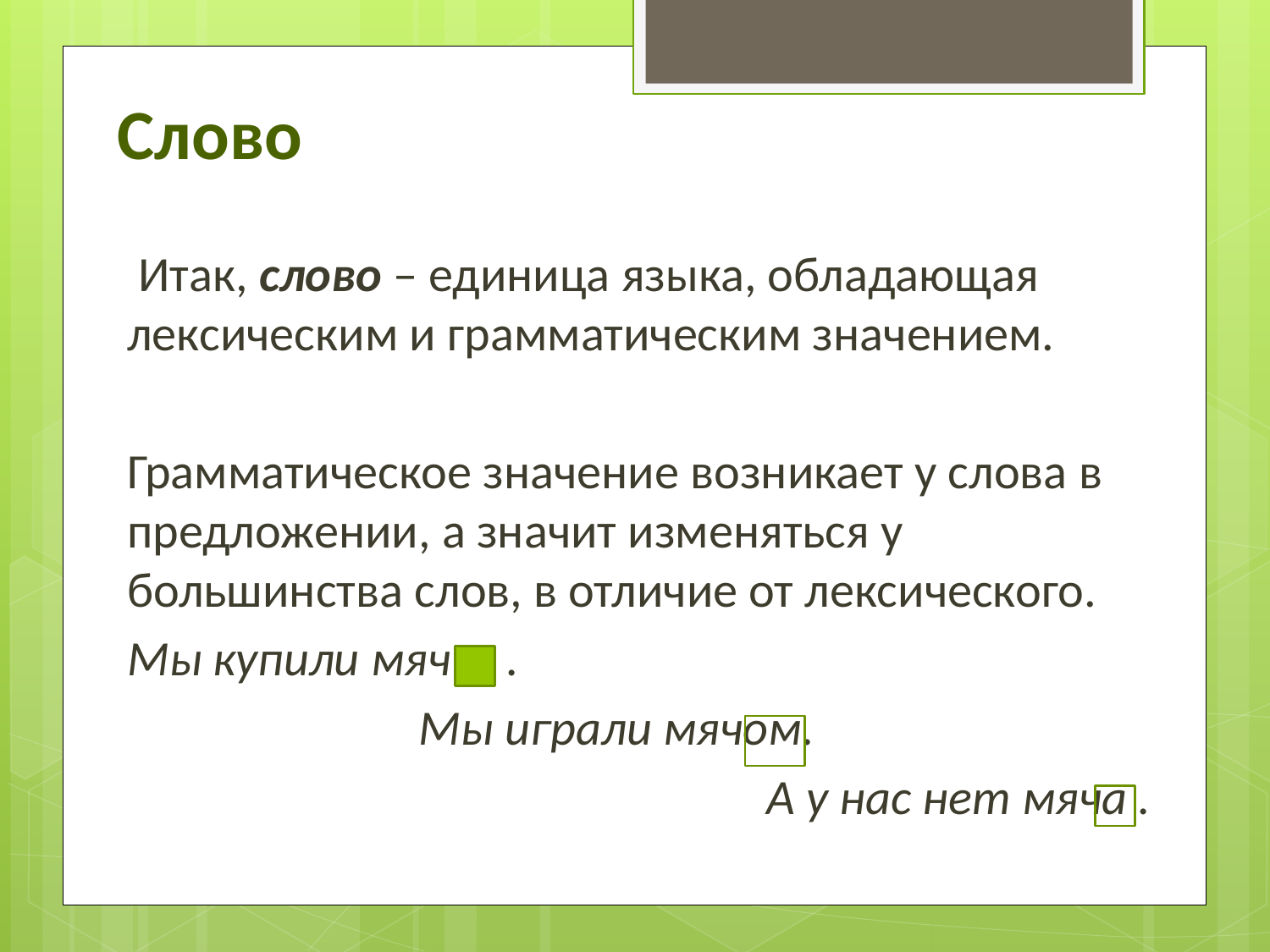

# Слово
 Итак, слово – единица языка, обладающая лексическим и грамматическим значением.

Грамматическое значение возникает у слова в предложении, а значит изменяться у большинства слов, в отличие от лексического.
Мы купили мяч     .
                          Мы играли мячом.
                                                         А у нас нет мяча .